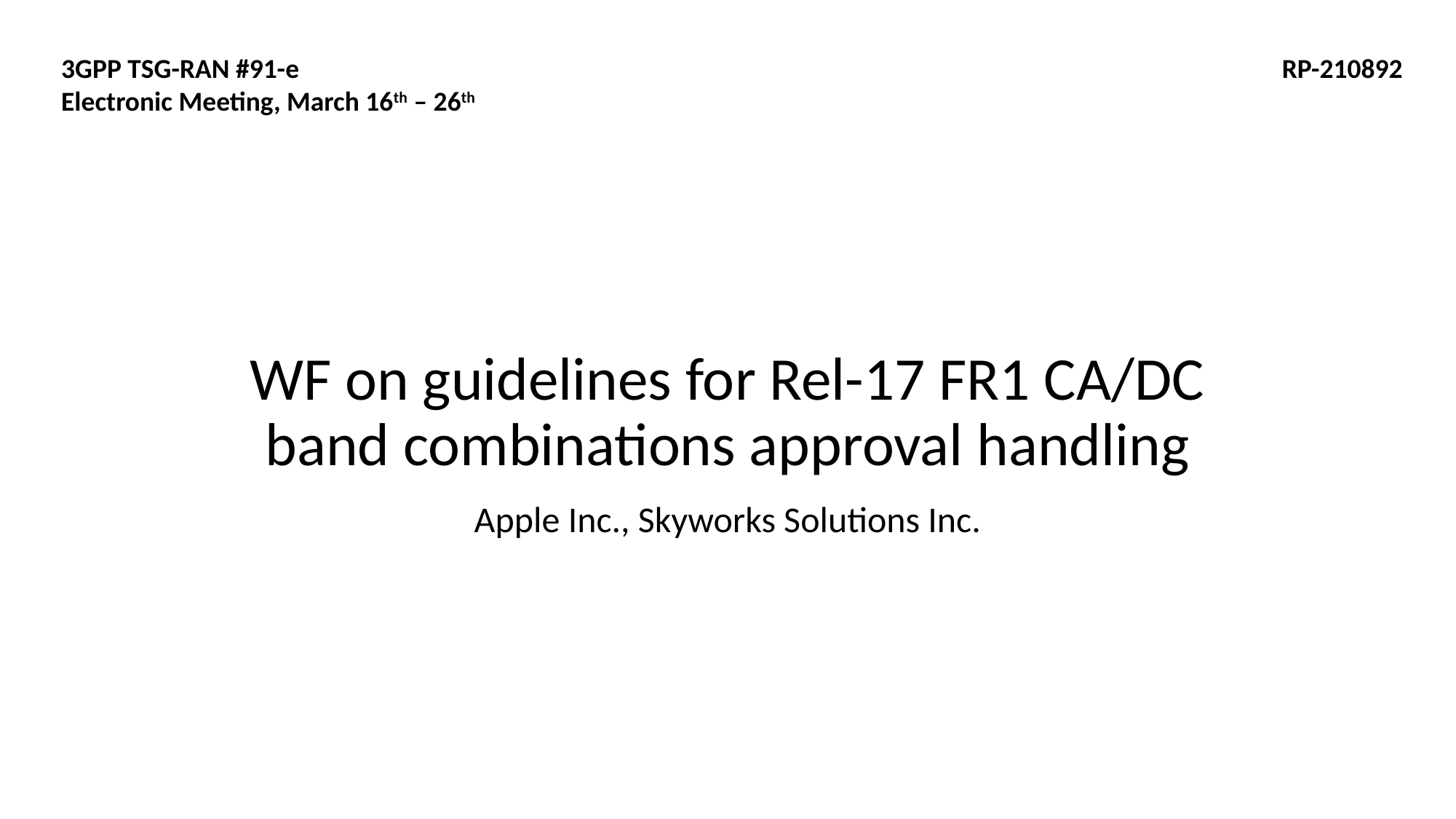

3GPP TSG-RAN #91-e
Electronic Meeting, March 16th – 26th
RP-210892
# WF on guidelines for Rel-17 FR1 CA/DC band combinations approval handling
Apple Inc., Skyworks Solutions Inc.